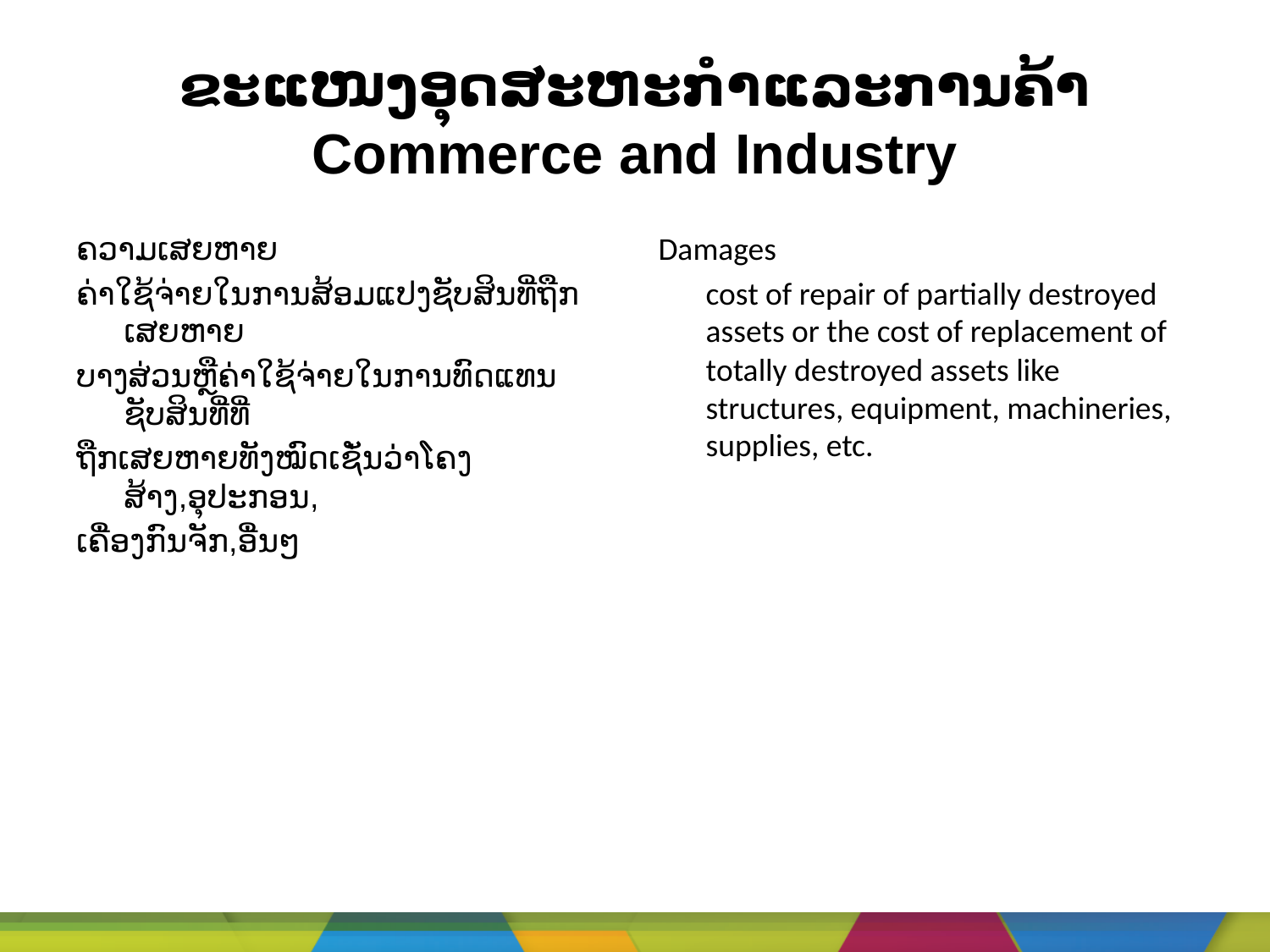

# ຂະແໜງອຸດສະຫະກຳແລະການຄ້າ Commerce and Industry
ຄວາມເສຍຫາຍ
ຄ່າໃຊ້ຈ່າຍໃນການສ້ອມແປງຊັບສິນທີ່ຖືກເສຍຫາຍ
ບາງສ່ວນຫຼືຄ່າໃຊ້ຈ່າຍໃນການທົດແທນຊັບສິນທີ່ທີ່
ຖືກເສຍຫາຍທັງໝົດເຊັ່ນວ່າໂຄງສ້າງ,ອຸປະກອນ,
ເຄື່ອງກົນຈັກ,ອື່ນໆ
Damages
	cost of repair of partially destroyed assets or the cost of replacement of totally destroyed assets like structures, equipment, machineries, supplies, etc.